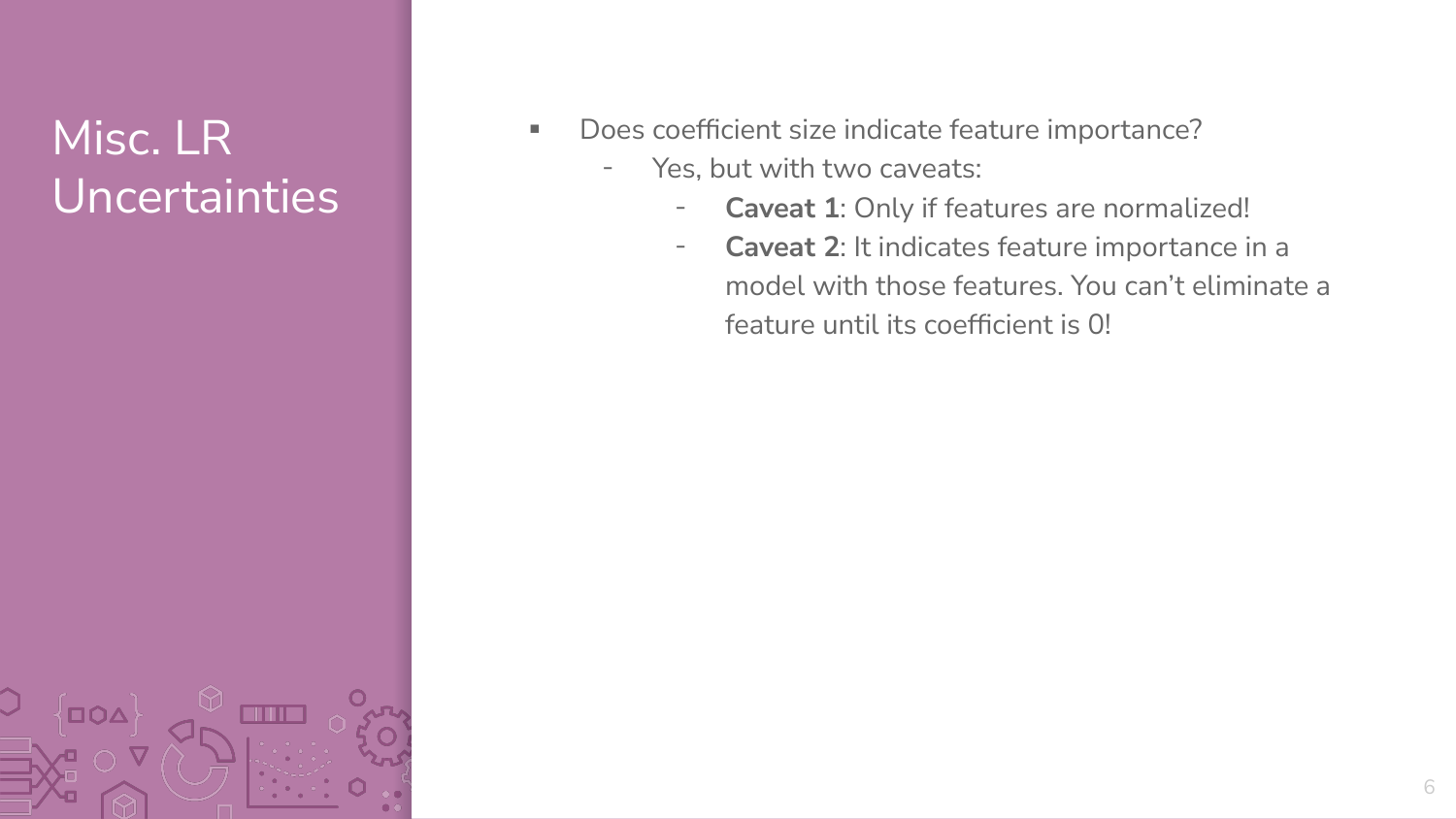

# Misc. LR Uncertainties
Does coefficient size indicate feature importance?
Yes, but with two caveats:
Caveat 1: Only if features are normalized!
Caveat 2: It indicates feature importance in a model with those features. You can’t eliminate a feature until its coefficient is 0!

6